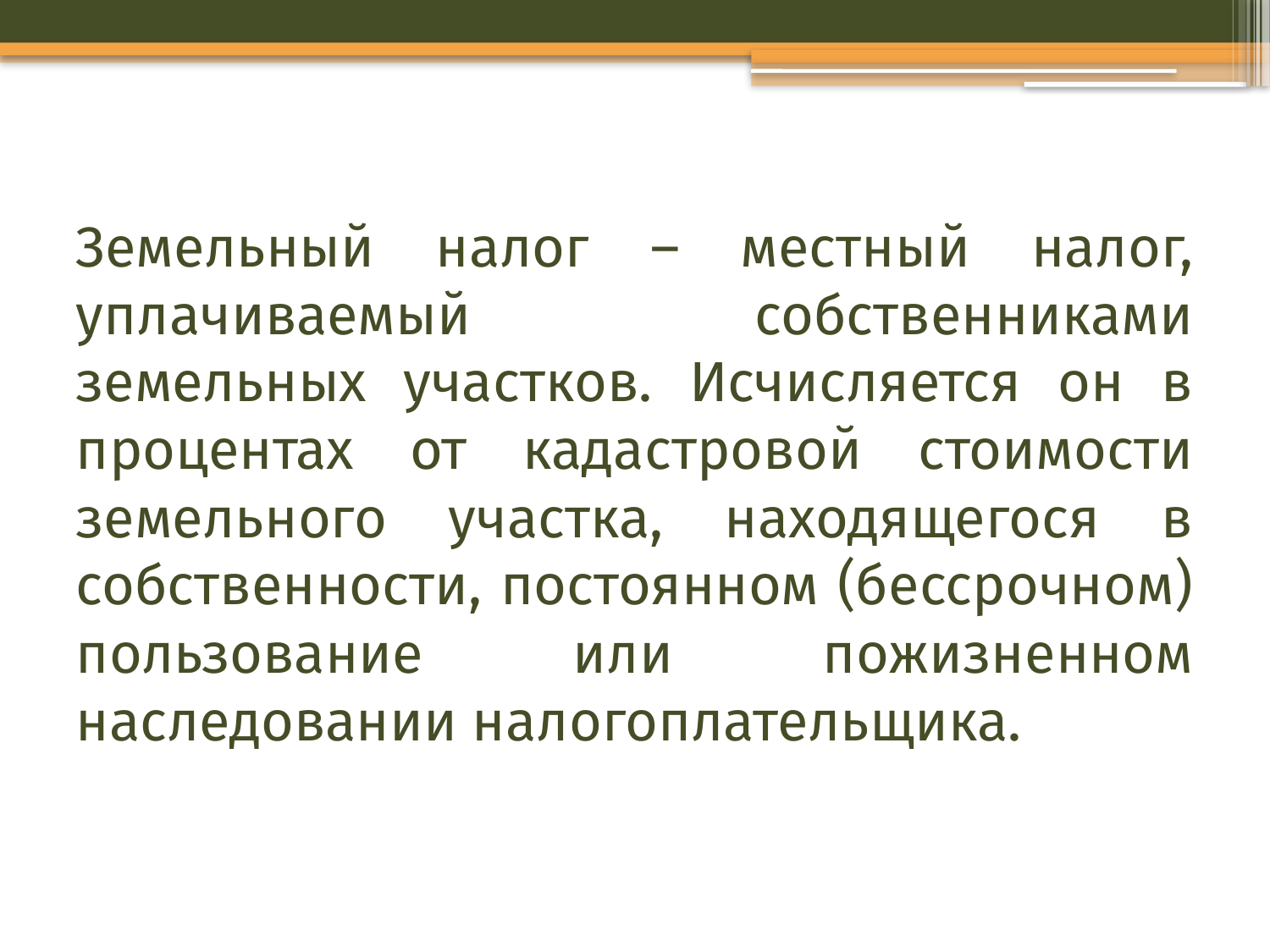

# Земельный налог – местный налог, уплачиваемый собственниками земельных участков. Исчисляется он в процентах от кадастровой стоимости земельного участка, находящегося в собственности, постоянном (бессрочном) пользование или пожизненном наследовании налогоплательщика.